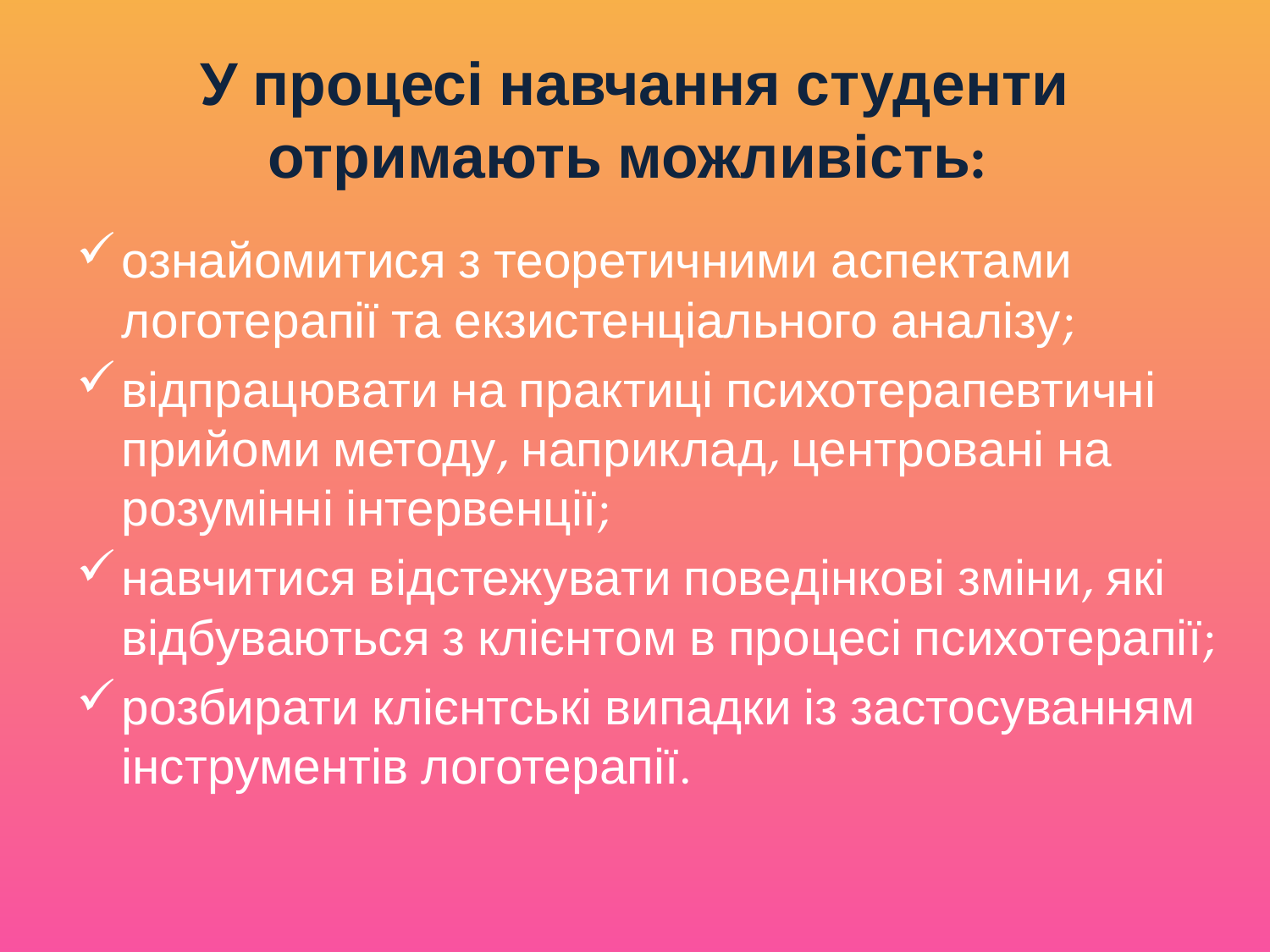

# У процесі навчання студенти отримають можливість:
ознайомитися з теоретичними аспектами логотерапії та екзистенціального аналізу;
відпрацювати на практиці психотерапевтичні прийоми методу, наприклад, центровані на розумінні інтервенції;
навчитися відстежувати поведінкові зміни, які відбуваються з клієнтом в процесі психотерапії;
розбирати клієнтські випадки із застосуванням інструментів логотерапії.